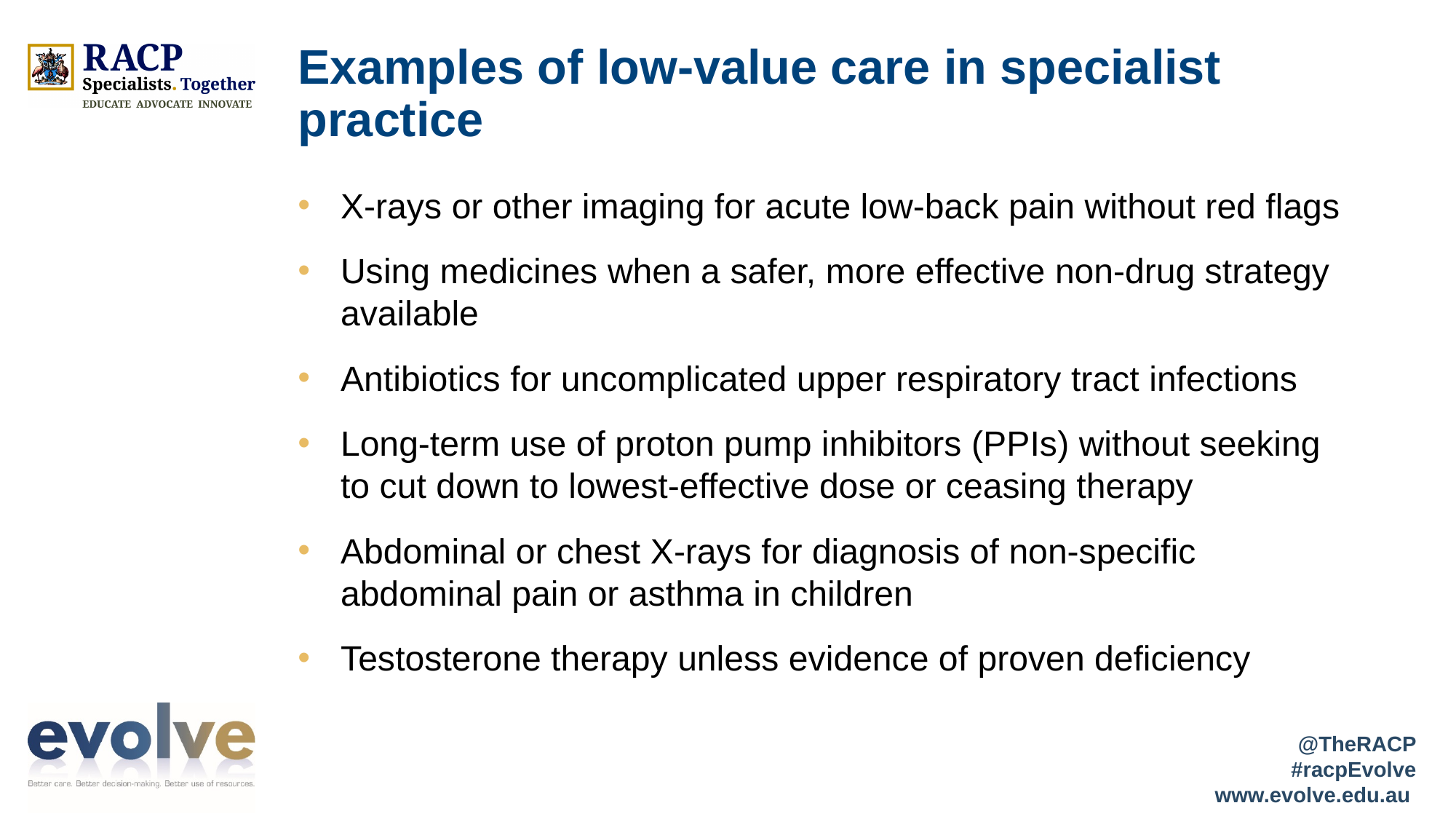

# Examples of low-value care in specialist practice
X-rays or other imaging for acute low-back pain without red flags
Using medicines when a safer, more effective non-drug strategy available
Antibiotics for uncomplicated upper respiratory tract infections
Long-term use of proton pump inhibitors (PPIs) without seeking to cut down to lowest-effective dose or ceasing therapy
Abdominal or chest X-rays for diagnosis of non-specific abdominal pain or asthma in children
Testosterone therapy unless evidence of proven deficiency